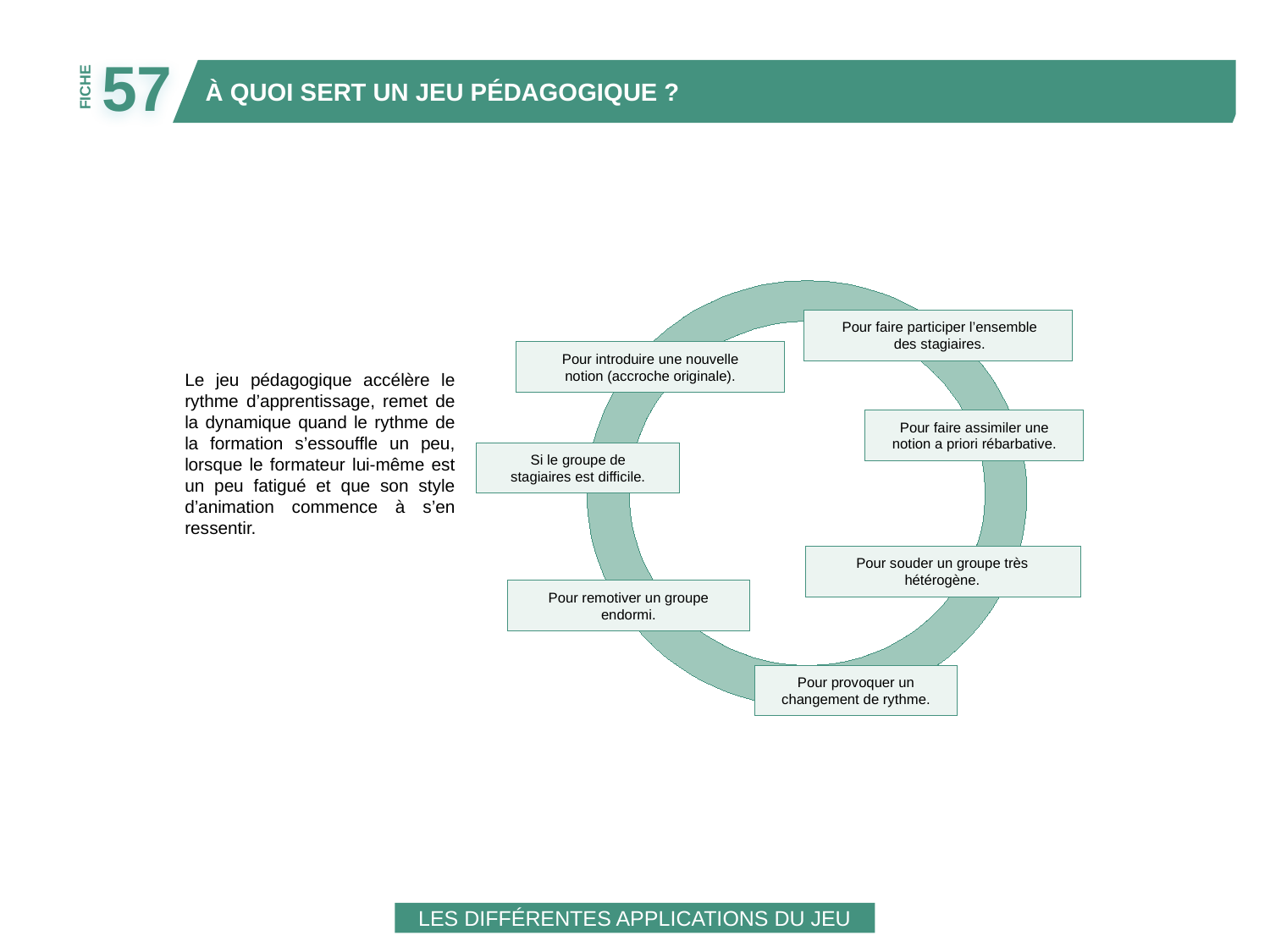

57

À QUOI SERT UN JEU PÉDAGOGIQUE ?
FICHE

Pour faire participer l’ensemble
des stagiaires.

Pour introduire une nouvelle
notion (accroche originale).
Le jeu pédagogique accélère le rythme d’apprentissage, remet de la dynamique quand le rythme de la formation s’essouffle un peu, lorsque le formateur lui-même est un peu fatigué et que son style d’animation commence à s’en ressentir.

Pour faire assimiler une
notion a priori rébarbative.

Si le groupe de
stagiaires est difficile.

Pour souder un groupe très
hétérogène.

Pour remotiver un groupe
endormi.

Pour provoquer un
changement de rythme.
LES DIFFÉRENTES APPLICATIONS DU JEU